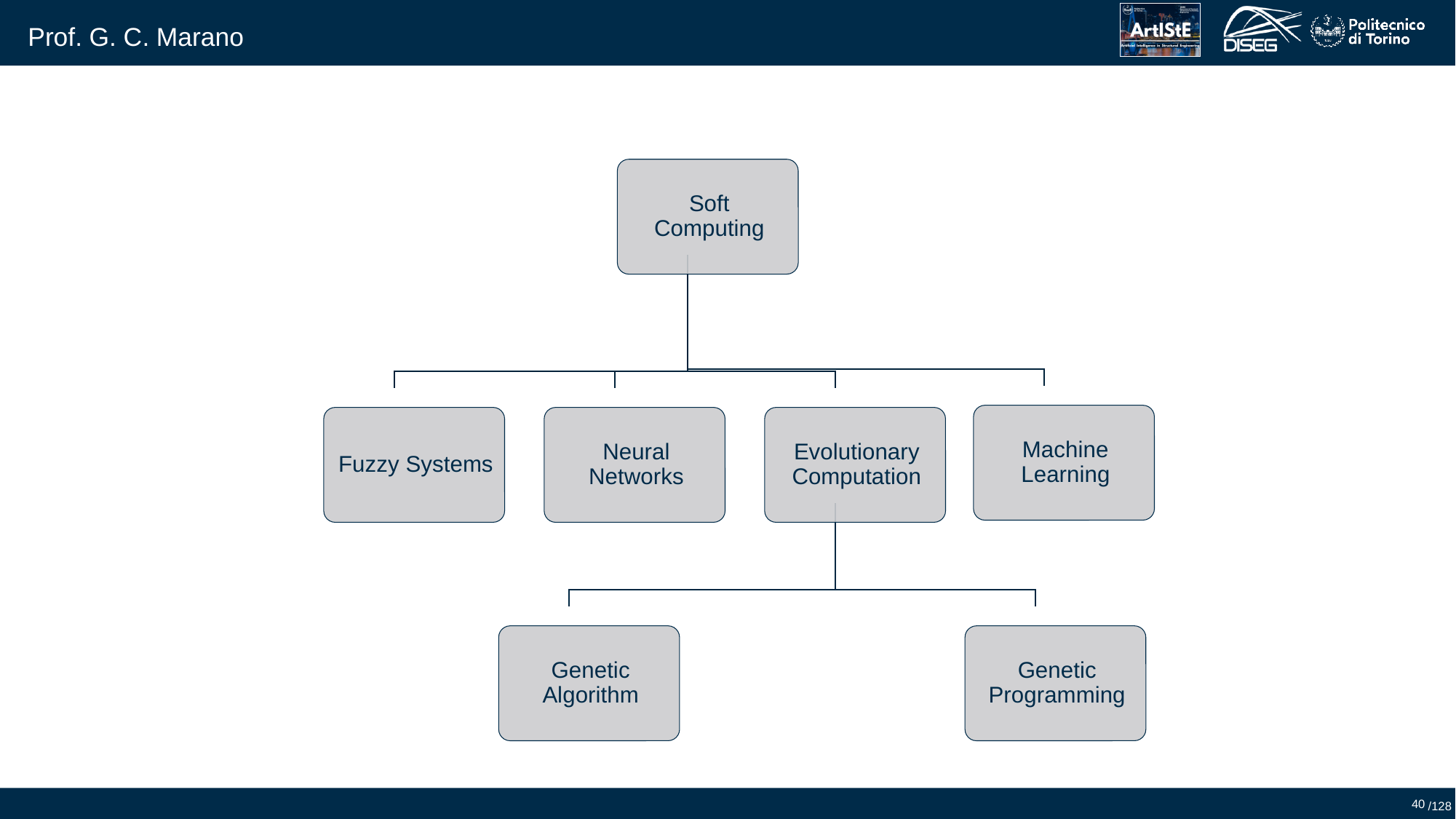

Soft Computing
Fuzzy Systems
Neural Networks
Evolutionary Computation
Genetic Algorithm
Genetic Programming
Machine Learning
40